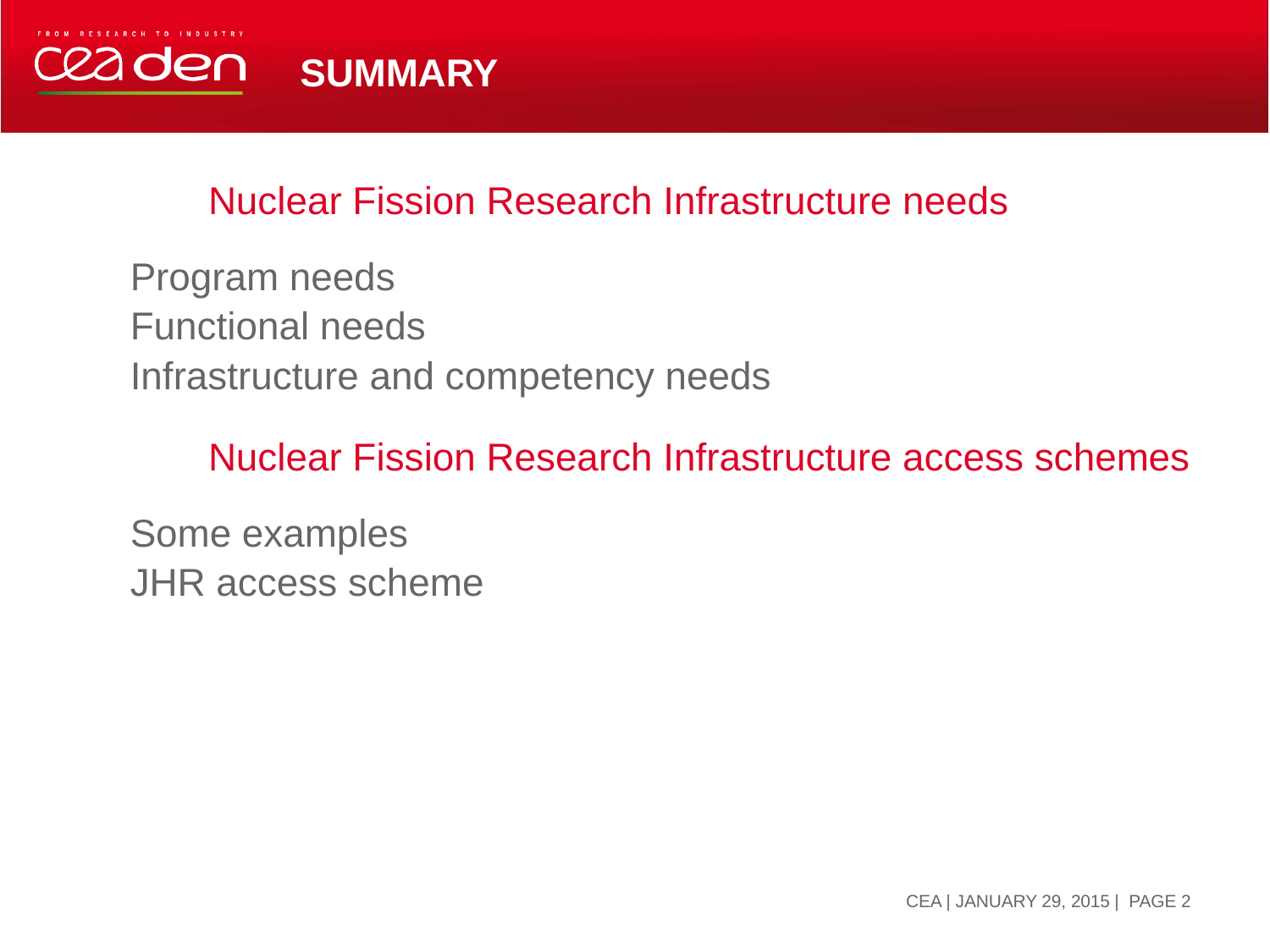

# SUMMARY
Nuclear Fission Research Infrastructure needs
Program needs
Functional needs
Infrastructure and competency needs
Nuclear Fission Research Infrastructure access schemes
Some examples
JHR access scheme

|  PAGE 2
CEA | JANUARY 29, 2015